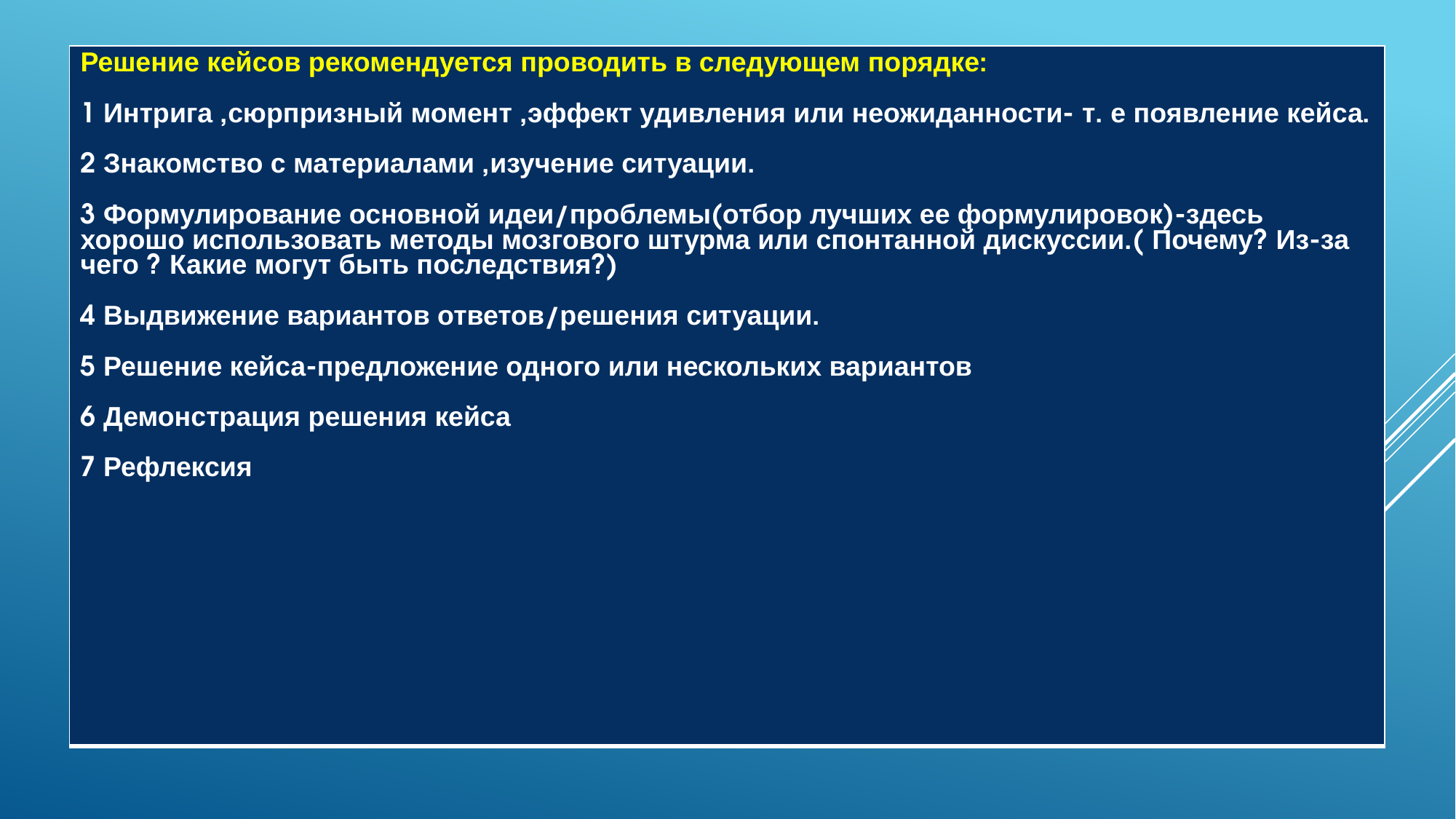

| Решение кейсов рекомендуется проводить в следующем порядке: 1 Интрига ,сюрпризный момент ,эффект удивления или неожиданности- т. е появление кейса. 2 Знакомство с материалами ,изучение ситуации. 3 Формулирование основной идеи/проблемы(отбор лучших ее формулировок)-здесь хорошо использовать методы мозгового штурма или спонтанной дискуссии.( Почему? Из-за чего ? Какие могут быть последствия?) 4 Выдвижение вариантов ответов/решения ситуации. 5 Решение кейса-предложение одного или нескольких вариантов 6 Демонстрация решения кейса 7 Рефлексия |
| --- |